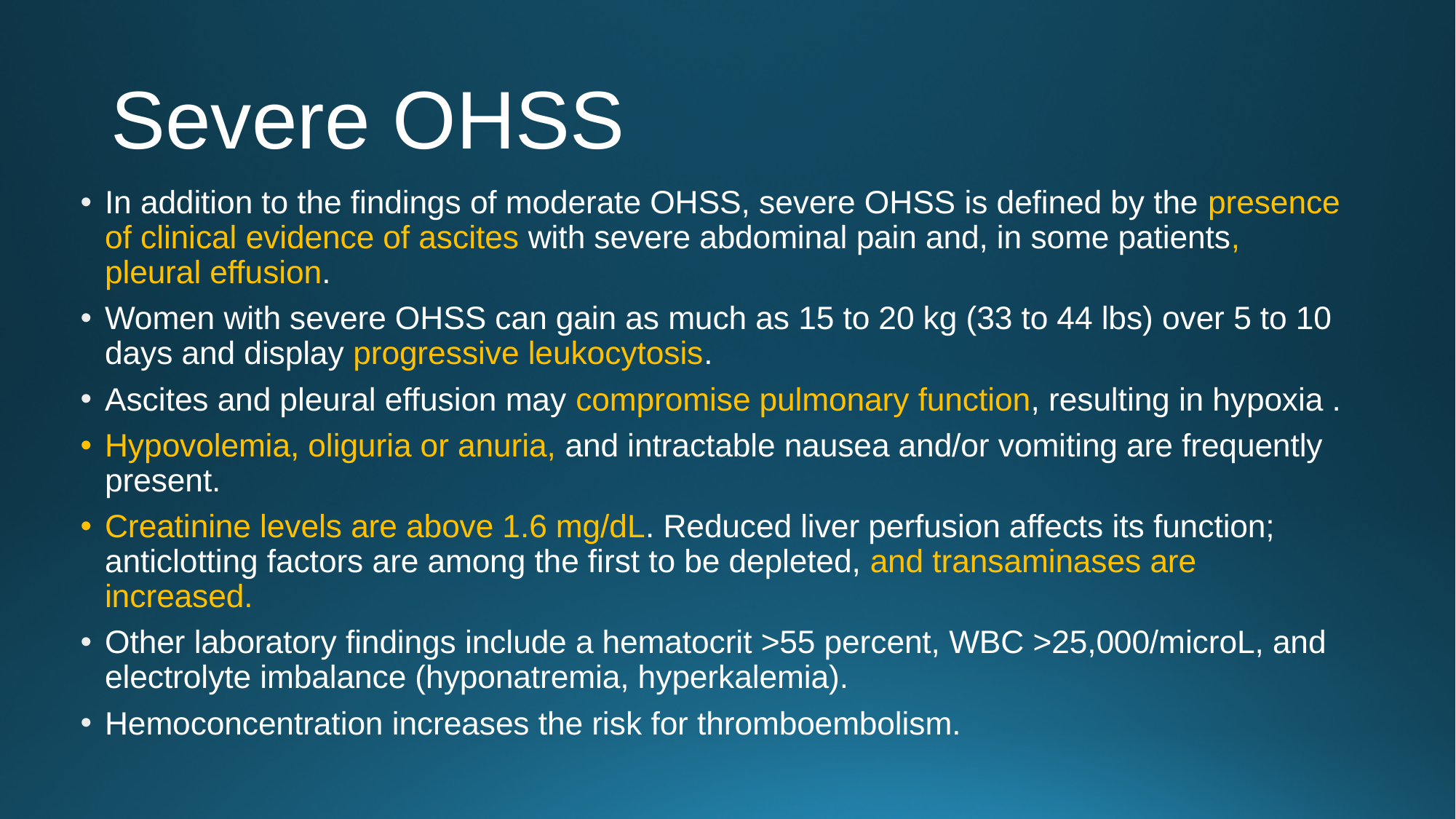

# Severe OHSS
In addition to the findings of moderate OHSS, severe OHSS is defined by the presence of clinical evidence of ascites with severe abdominal pain and, in some patients, pleural effusion.
Women with severe OHSS can gain as much as 15 to 20 kg (33 to 44 lbs) over 5 to 10 days and display progressive leukocytosis.
Ascites and pleural effusion may compromise pulmonary function, resulting in hypoxia .
Hypovolemia, oliguria or anuria, and intractable nausea and/or vomiting are frequently present.
Creatinine levels are above 1.6 mg/dL. Reduced liver perfusion affects its function; anticlotting factors are among the first to be depleted, and transaminases are increased.
Other laboratory findings include a hematocrit >55 percent, WBC >25,000/microL, and electrolyte imbalance (hyponatremia, hyperkalemia).
Hemoconcentration increases the risk for thromboembolism.